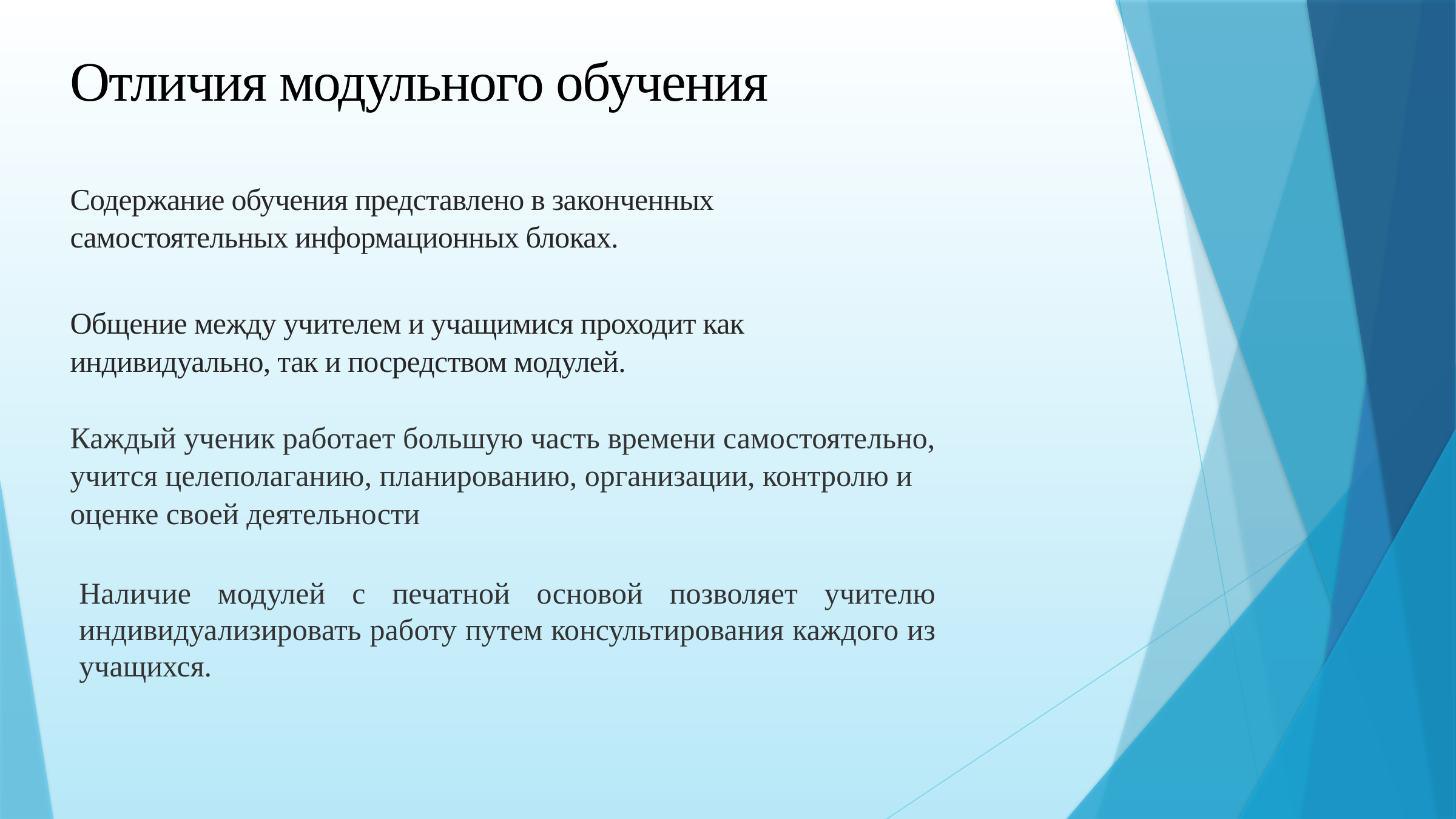

Отличия модульного обучения
Содержание обучения представлено в законченных самостоятельных информационных блоках.
Общение между учителем и учащимися проходит как индивидуально, так и посредством модулей.
Каждый ученик работает большую часть времени самостоятельно, учится целеполаганию, планированию, организации, контролю и оценке своей деятельности
Наличие модулей с печатной основой позволяет учителю индивидуализировать работу путем консультирования каждого из учащихся.